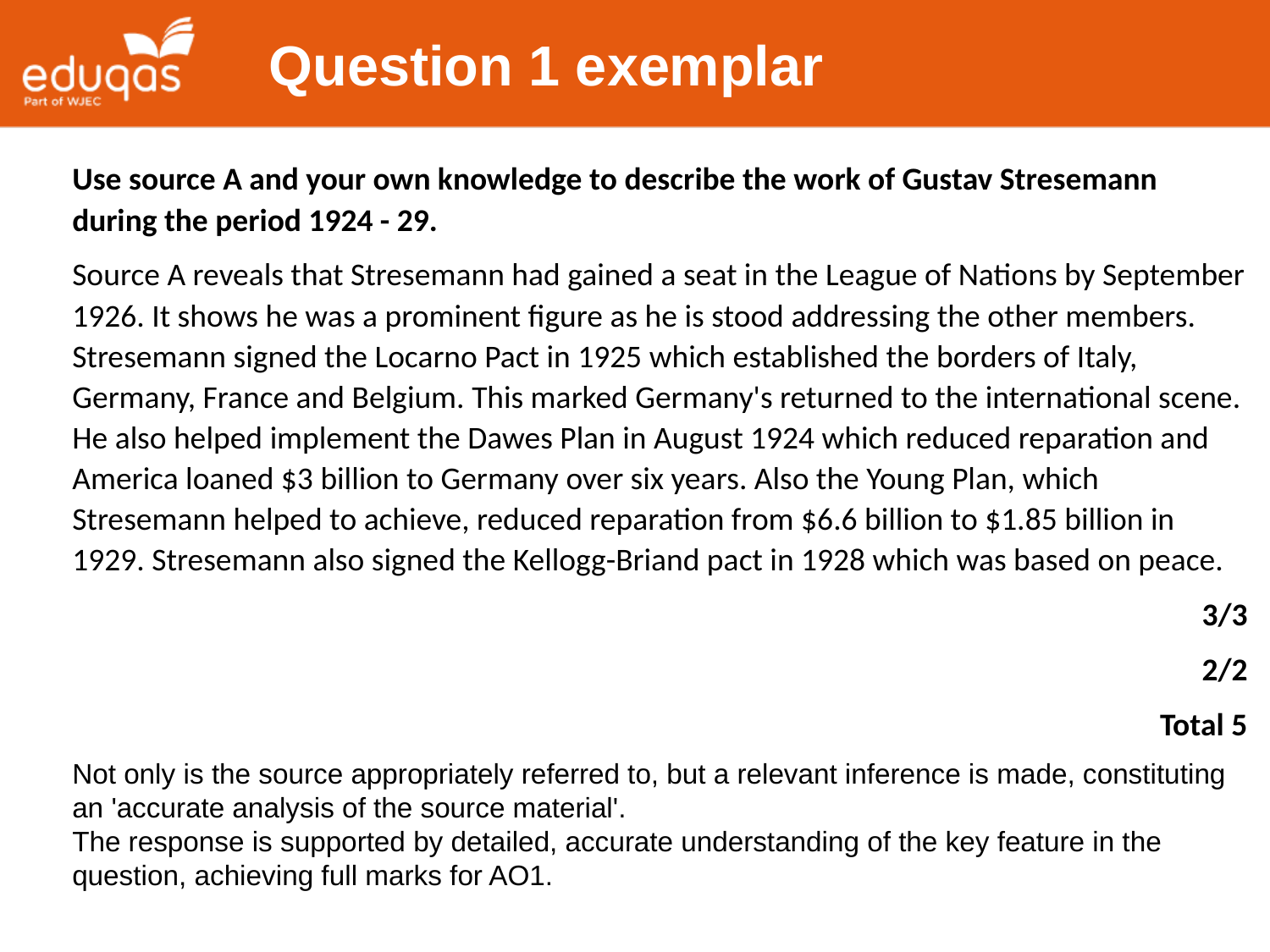

# Question 1 exemplar

Use source A and your own knowledge to describe the work of Gustav Stresemann during the period 1924 - 29.
Source A reveals that Stresemann had gained a seat in the League of Nations by September 1926. It shows he was a prominent figure as he is stood addressing the other members. Stresemann signed the Locarno Pact in 1925 which established the borders of Italy, Germany, France and Belgium. This marked Germany's returned to the international scene. He also helped implement the Dawes Plan in August 1924 which reduced reparation and America loaned $3 billion to Germany over six years. Also the Young Plan, which Stresemann helped to achieve, reduced reparation from $6.6 billion to $1.85 billion in 1929. Stresemann also signed the Kellogg-Briand pact in 1928 which was based on peace.
3/3
2/2
Total 5
Not only is the source appropriately referred to, but a relevant inference is made, constituting an 'accurate analysis of the source material'.
The response is supported by detailed, accurate understanding of the key feature in the question, achieving full marks for AO1.